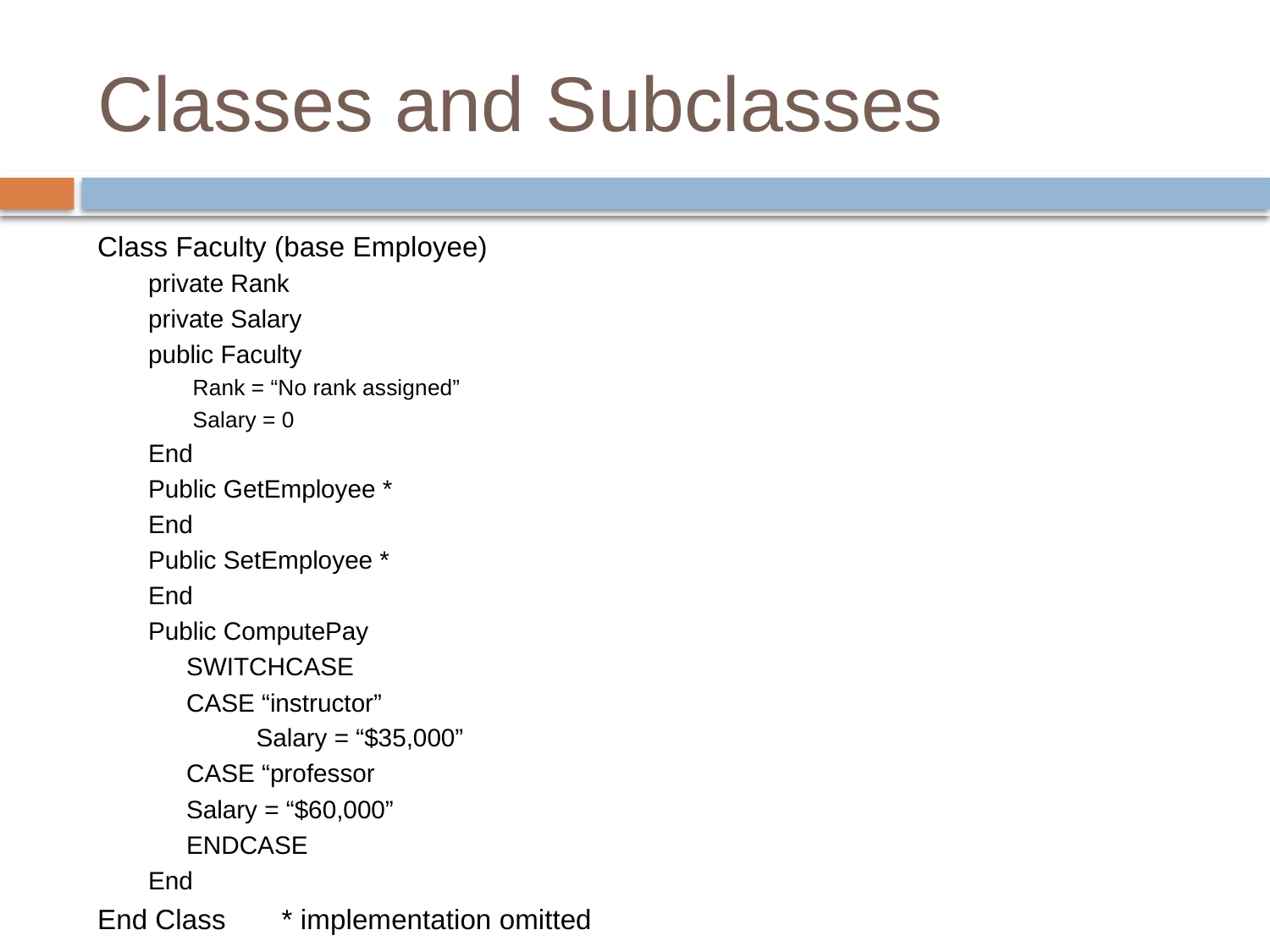

# Classes and Subclasses
Class Faculty (base Employee)
private Rank
private Salary
public Faculty
Rank = “No rank assigned”
Salary = 0
End
Public GetEmployee *
End
Public SetEmployee *
End
Public ComputePay
	SWITCHCASE
		CASE “instructor”
		 	Salary = “$35,000”
		CASE “professor
			Salary = “$60,000”
	ENDCASE
End
End Class				* implementation omitted